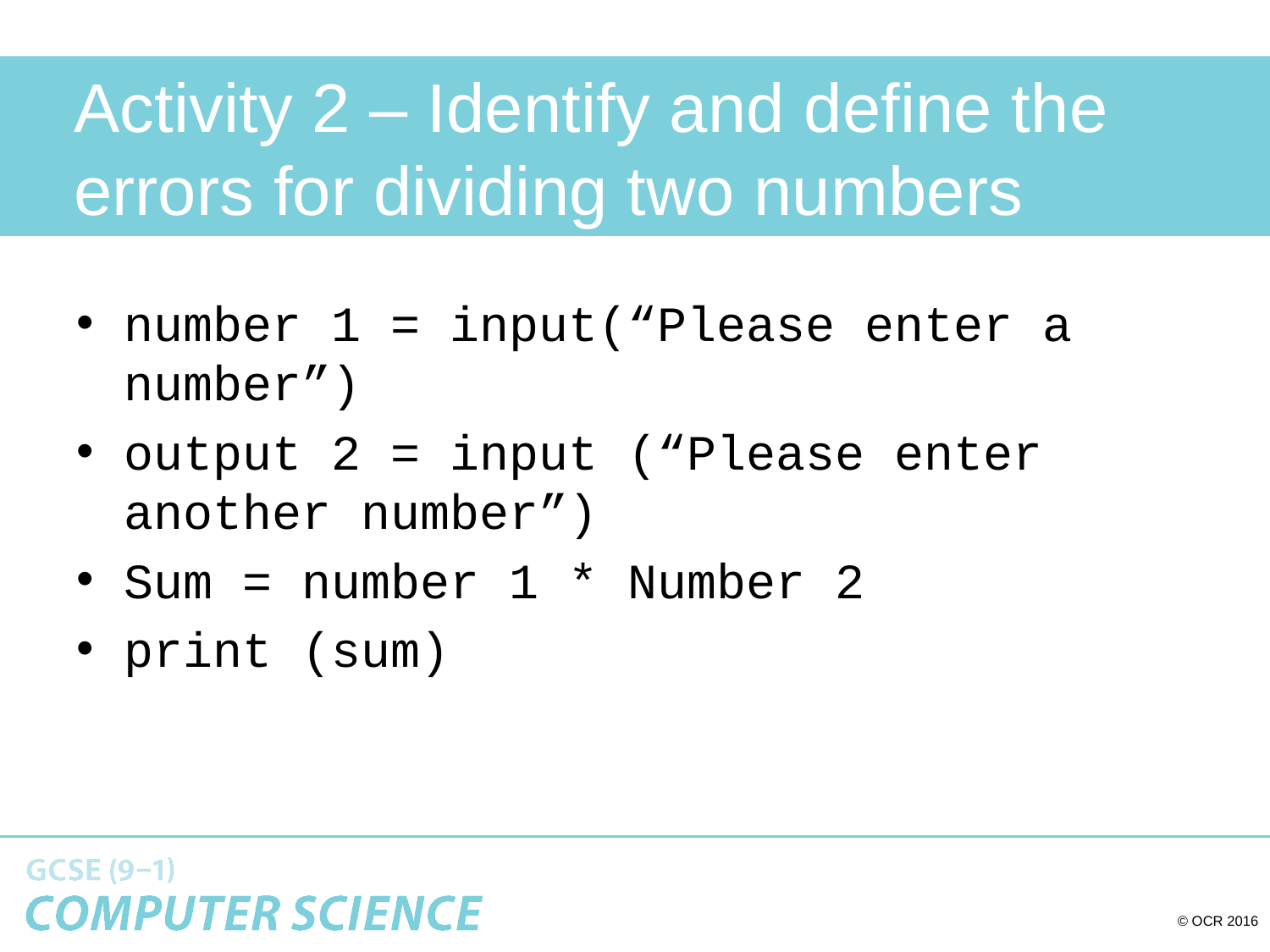

# Activity 2 – Identify and define the errors for dividing two numbers
number 1 = input(“Please enter a number”)
output 2 = input (“Please enter another number”)
Sum = number 1 * Number 2
print (sum)